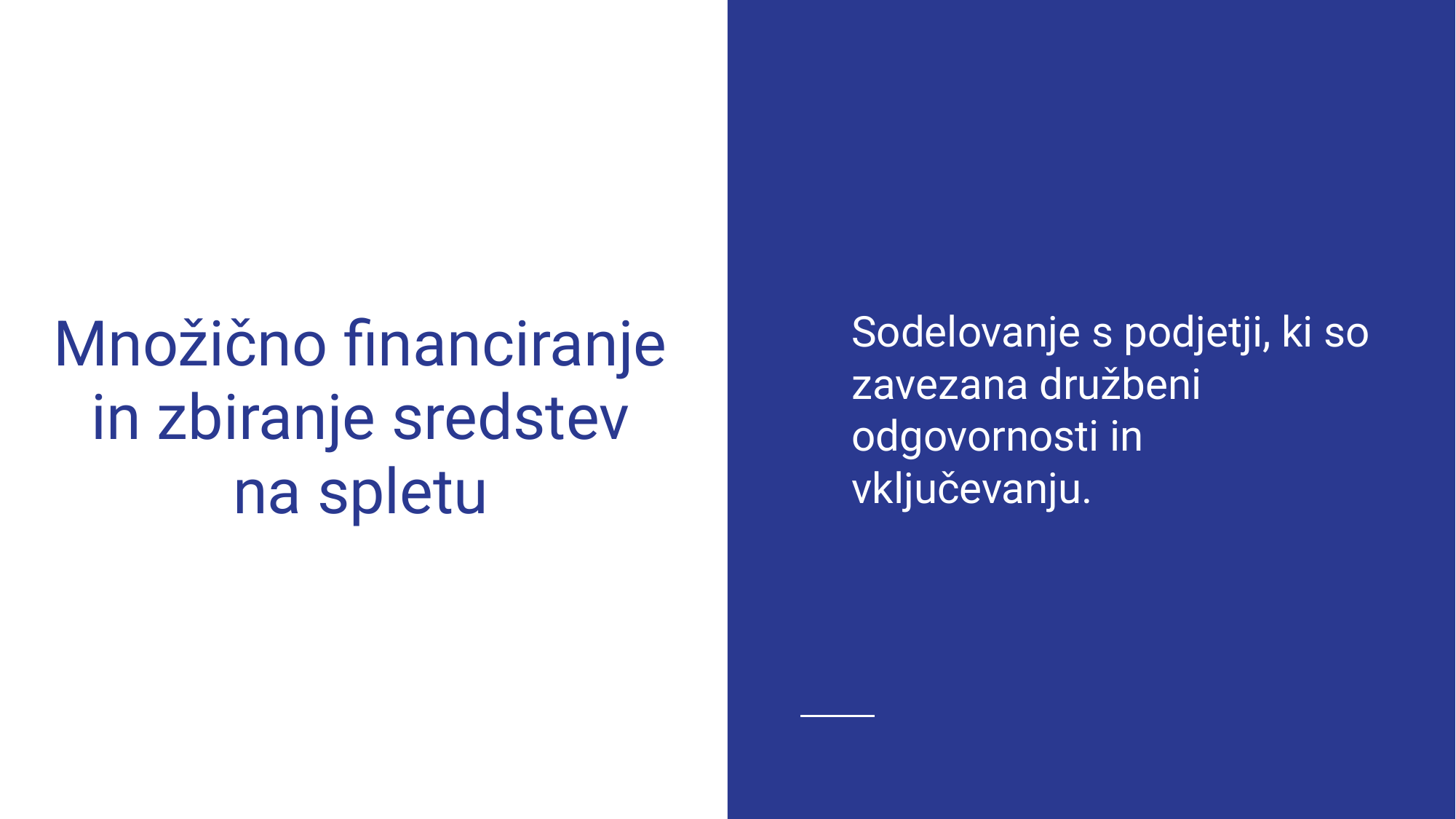

Sodelovanje s podjetji, ki so zavezana družbeni odgovornosti in vključevanju.
# Množično financiranje in zbiranje sredstev na spletu